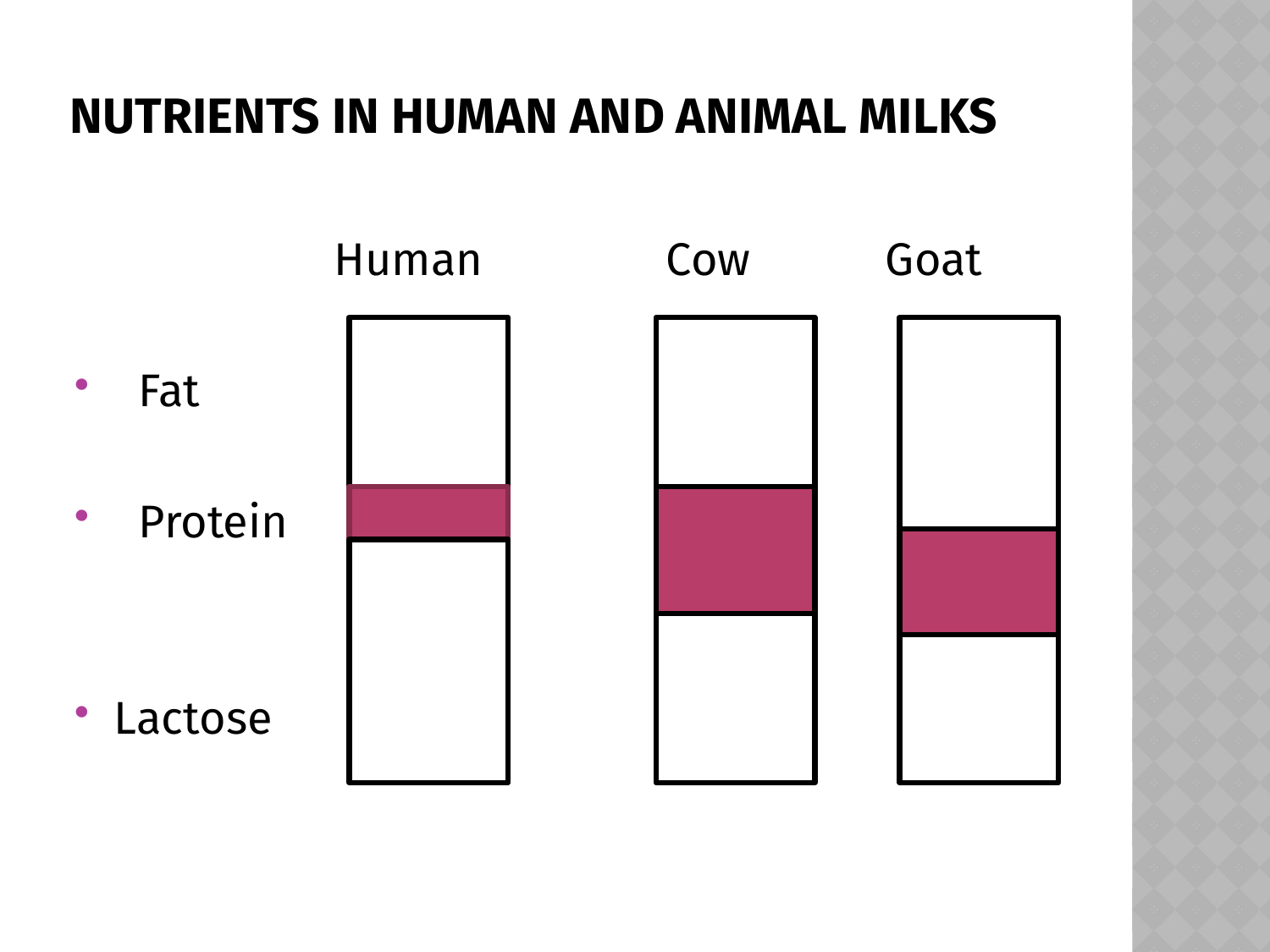

# Nutrients in human and animal milks
                     Human               Cow           Goat

  Fat

  Protein

Lactose